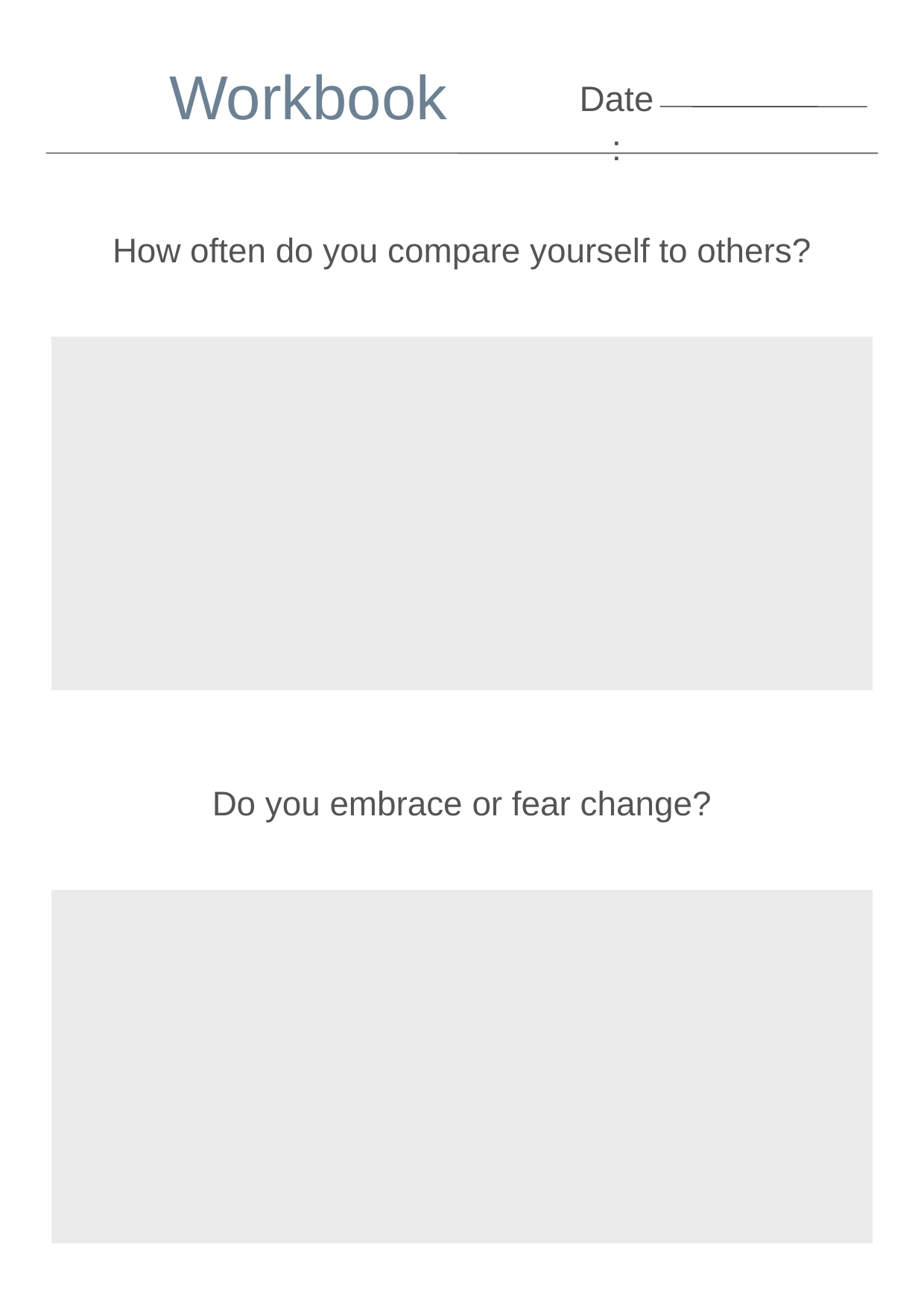

Workbook
Date:

How often do you compare yourself to others?

Do you embrace or fear change?